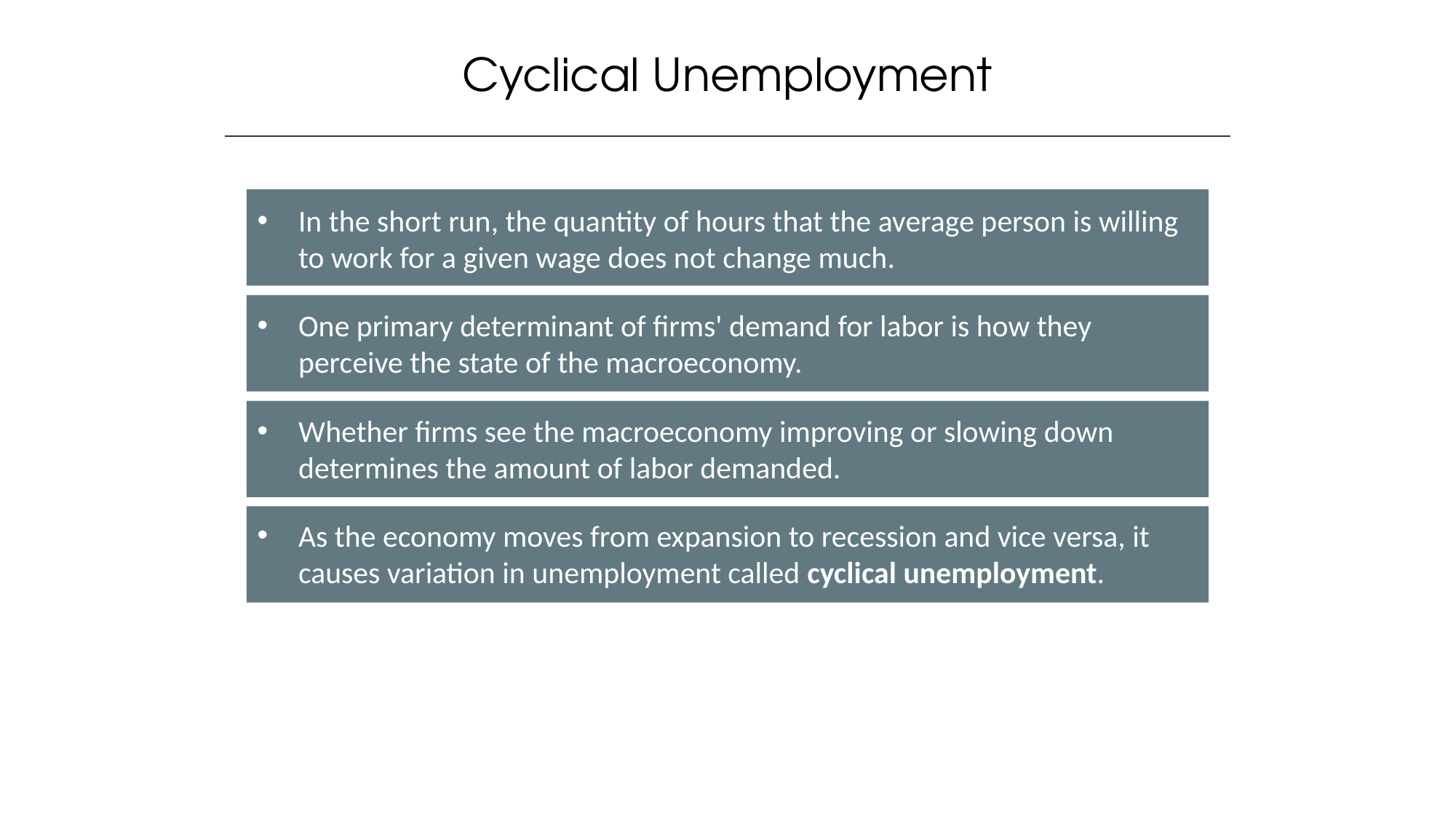

Cyclical Unemployment

In the short run, the quantity of hours that the average person is willing to work for a given wage does not change much.

One primary determinant of firms' demand for labor is how they perceive the state of the macroeconomy.

Whether firms see the macroeconomy improving or slowing down determines the amount of labor demanded.

As the economy moves from expansion to recession and vice versa, it causes variation in unemployment called cyclical unemployment.